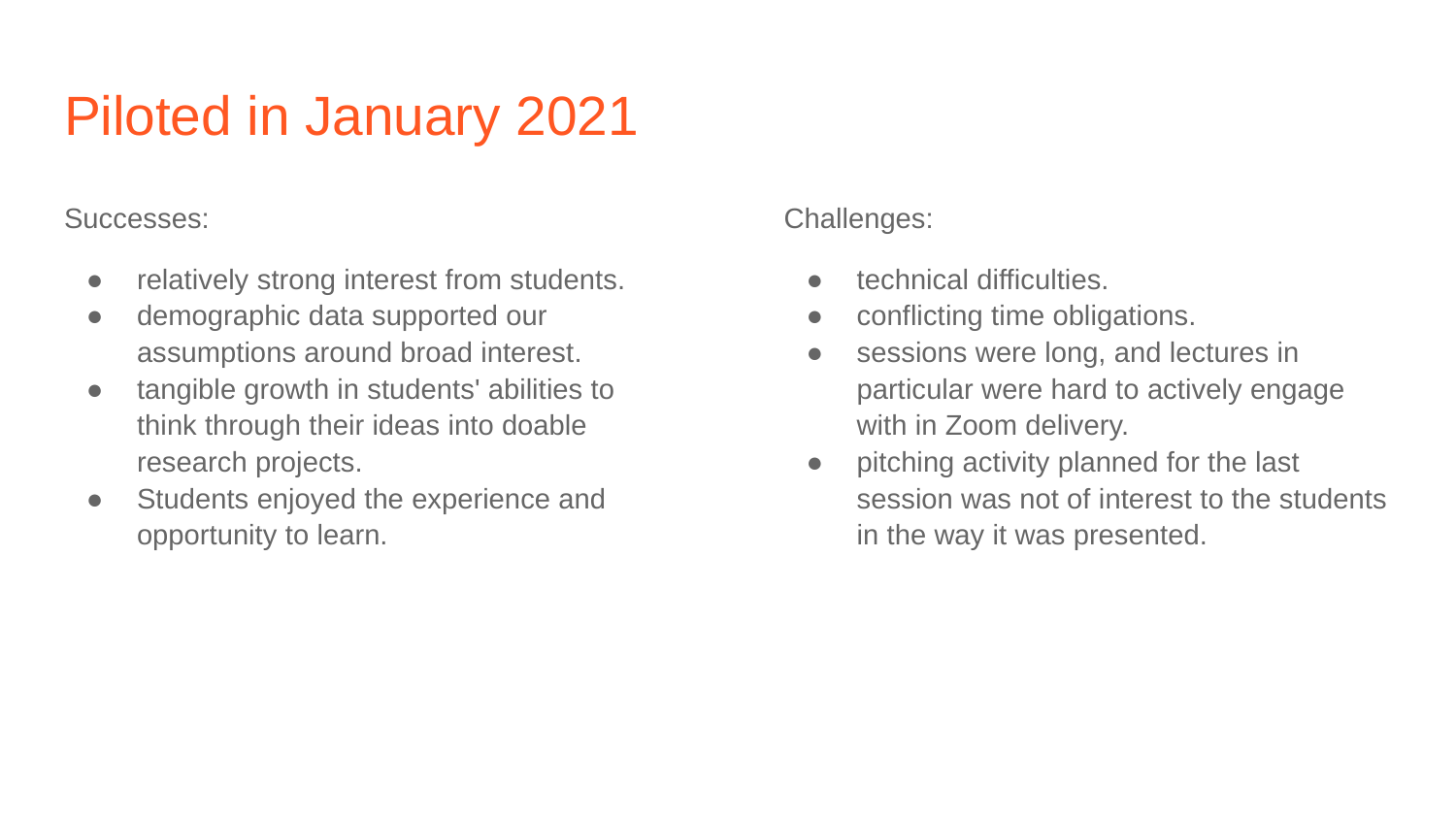

# Piloted in January 2021
Successes:
relatively strong interest from students.
demographic data supported our assumptions around broad interest.
tangible growth in students' abilities to think through their ideas into doable research projects.
Students enjoyed the experience and opportunity to learn.
Challenges:
technical difficulties.
conflicting time obligations.
sessions were long, and lectures in particular were hard to actively engage with in Zoom delivery.
pitching activity planned for the last session was not of interest to the students in the way it was presented.